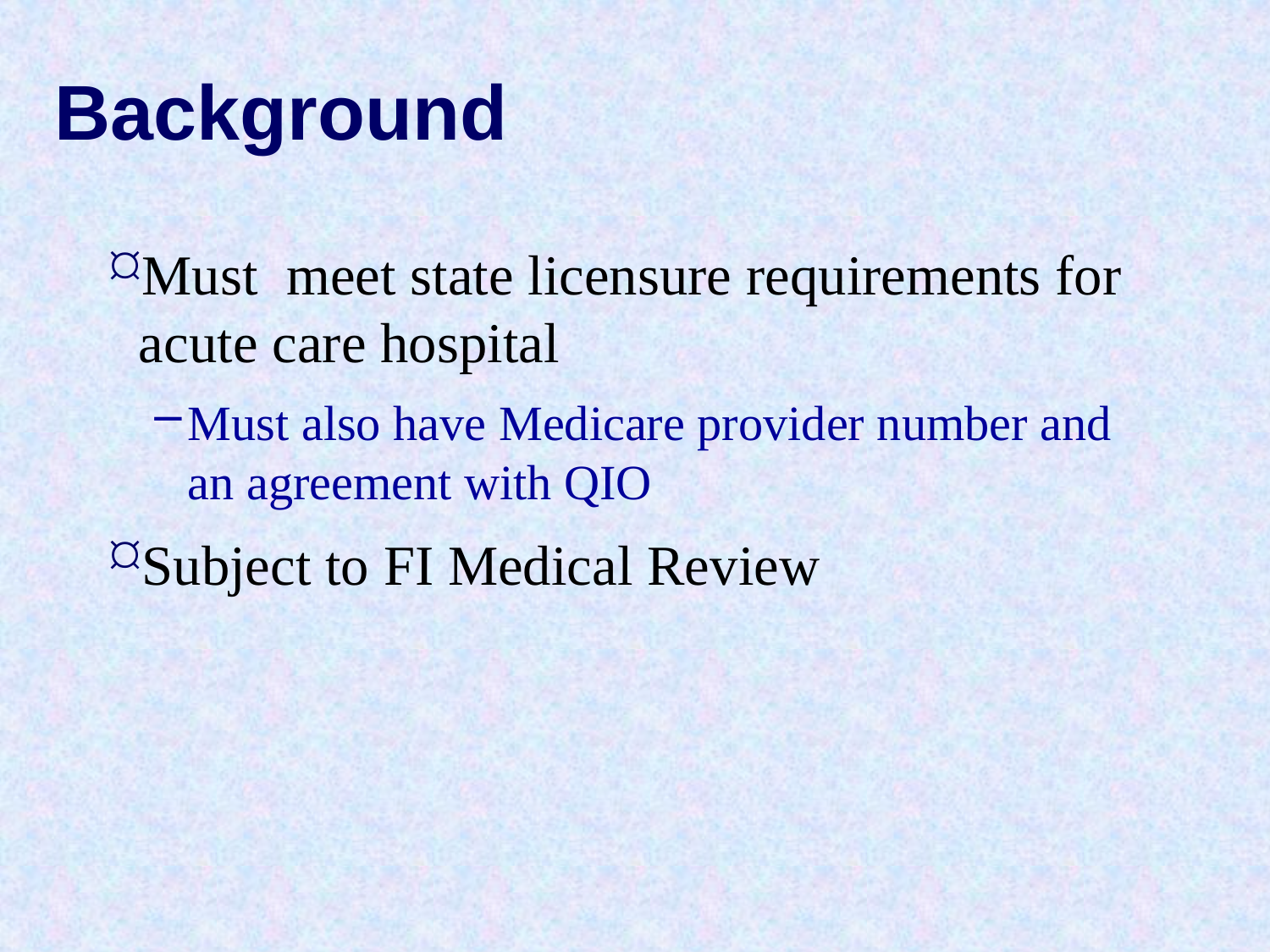

# Background
Must  meet state licensure requirements for acute care hospital
Must also have Medicare provider number and an agreement with QIO
Subject to FI Medical Review